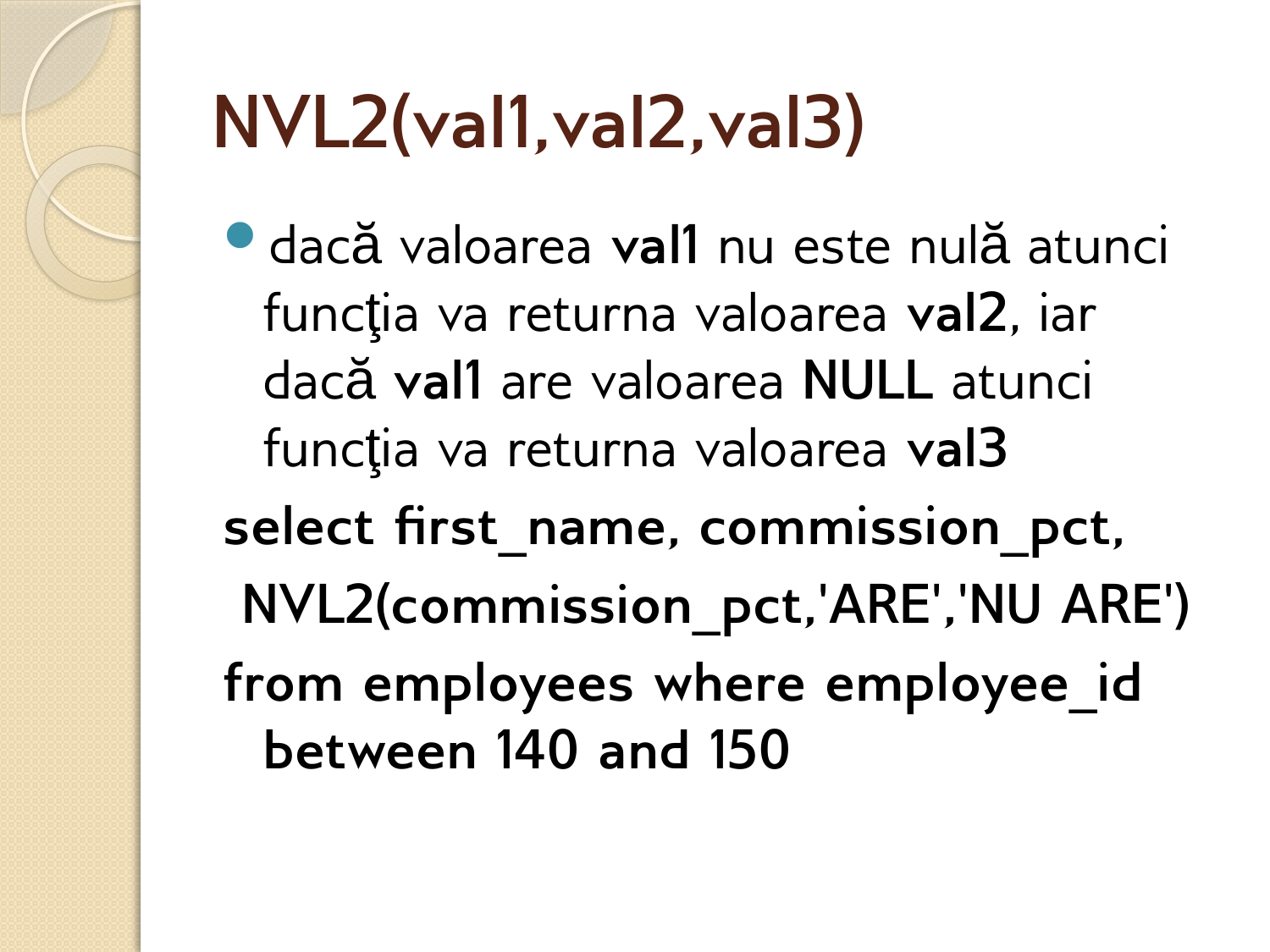

# NVL2(val1,val2,val3)
dacă valoarea val1 nu este nulă atunci funcţia va returna valoarea val2, iar dacă val1 are valoarea NULL atunci funcţia va returna valoarea val3
select first_name, commission_pct,
 NVL2(commission_pct,'ARE','NU ARE')
from employees where employee_id between 140 and 150